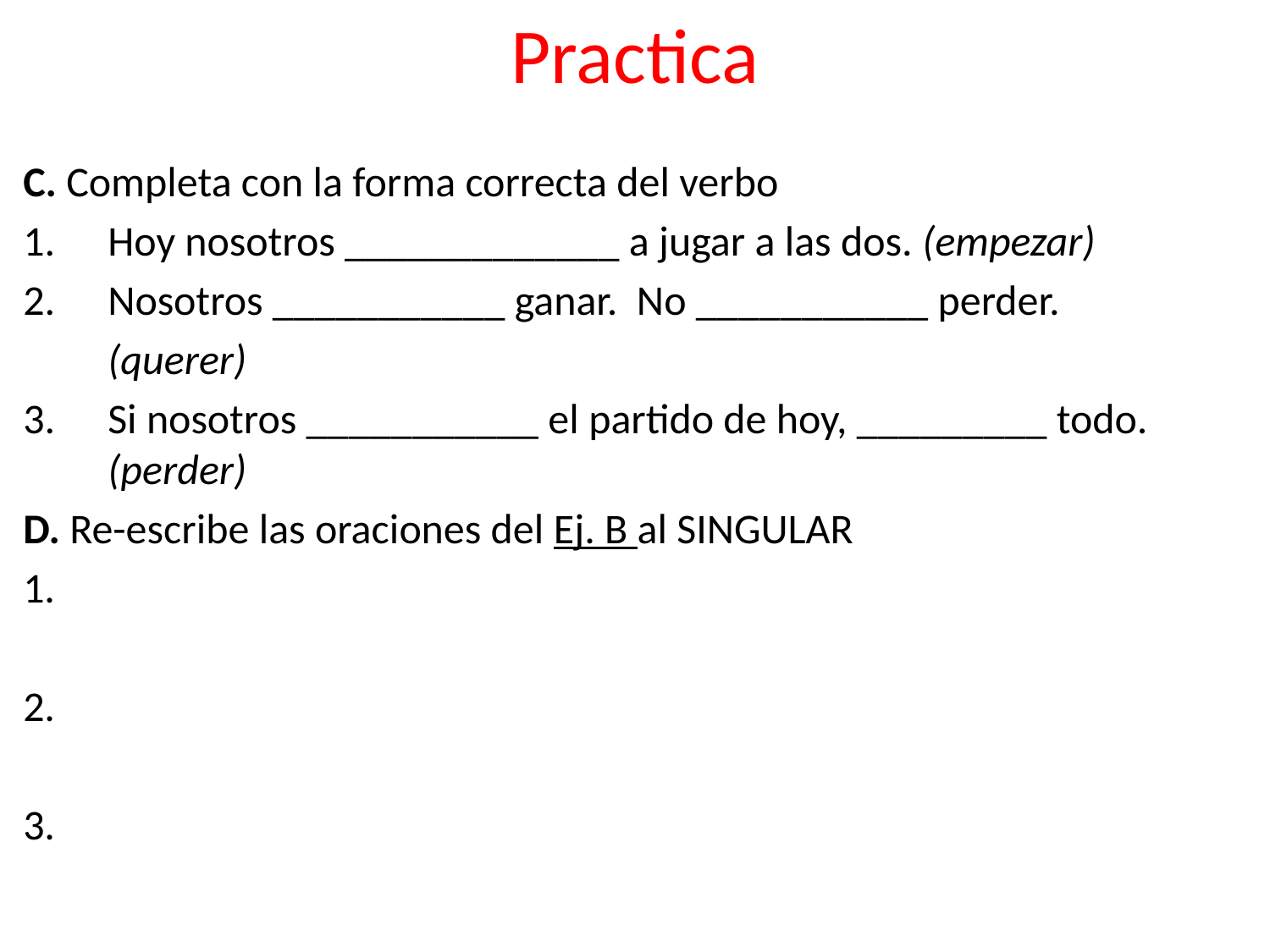

Practica
C. Completa con la forma correcta del verbo
Hoy nosotros _____________ a jugar a las dos. (empezar)
Nosotros ___________ ganar.  No ___________ perder.
	(querer)
Si nosotros ___________ el partido de hoy, _________ todo. (perder)
D. Re-escribe las oraciones del Ej. B al SINGULAR
1.

2.

3.